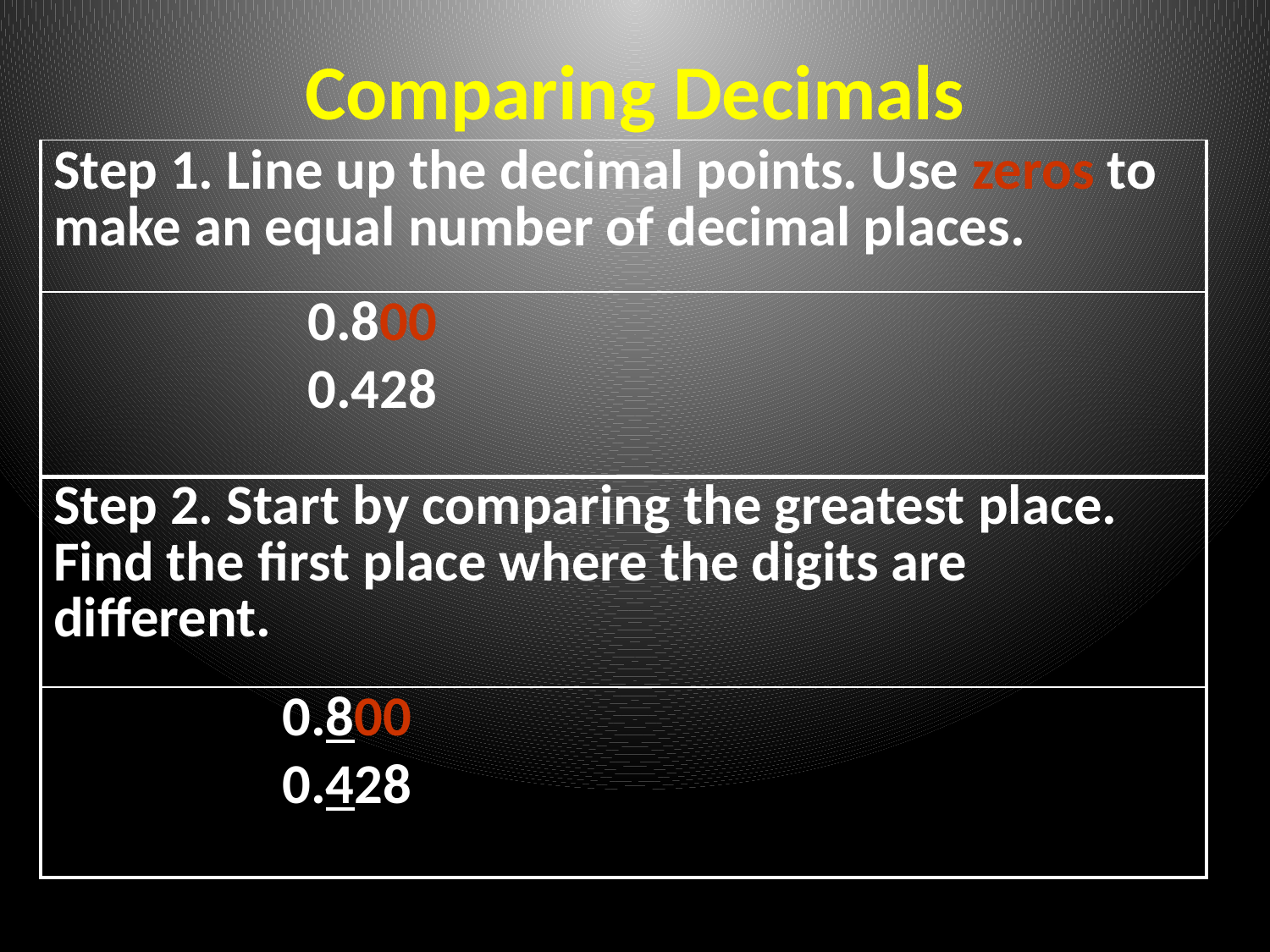

# Comparing Decimals
| Step 1. Line up the decimal points. Use zeros to make an equal number of decimal places. |
| --- |
| 0.800 0.428 |
| Step 2. Start by comparing the greatest place. Find the first place where the digits are different. |
| --- |
| 0.800 0.428 |